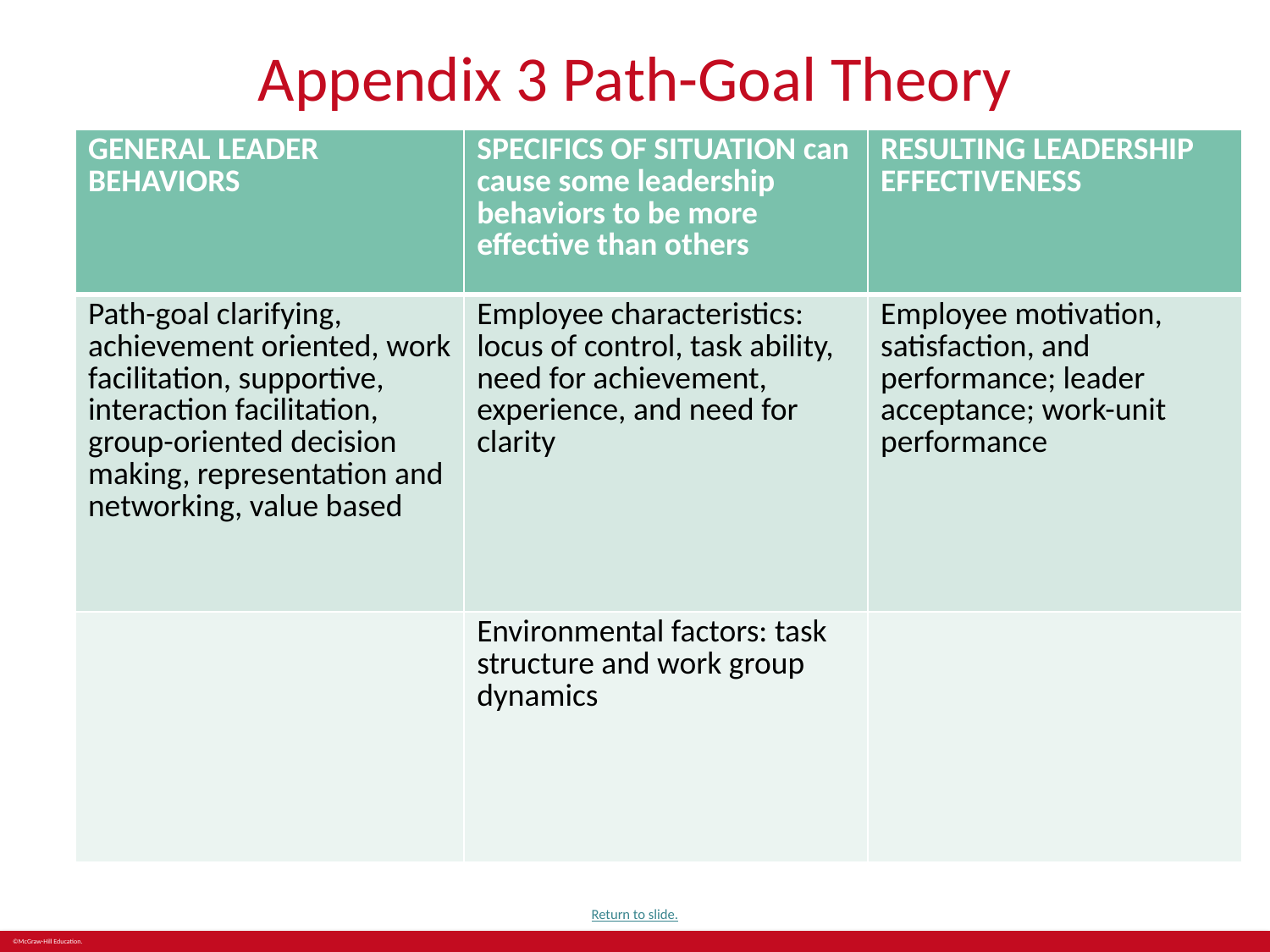

# Appendix 3 Path-Goal Theory
| GENERAL LEADER BEHAVIORS | SPECIFICS OF SITUATION can cause some leadership behaviors to be more effective than others | RESULTING LEADERSHIP EFFECTIVENESS |
| --- | --- | --- |
| Path-goal clarifying, achievement oriented, work facilitation, supportive, interaction facilitation, group-oriented decision making, representation and networking, value based | Employee characteristics: locus of control, task ability, need for achievement, experience, and need for clarity | Employee motivation, satisfaction, and performance; leader acceptance; work-unit performance |
|  | Environmental factors: task structure and work group dynamics |  |
Return to slide.